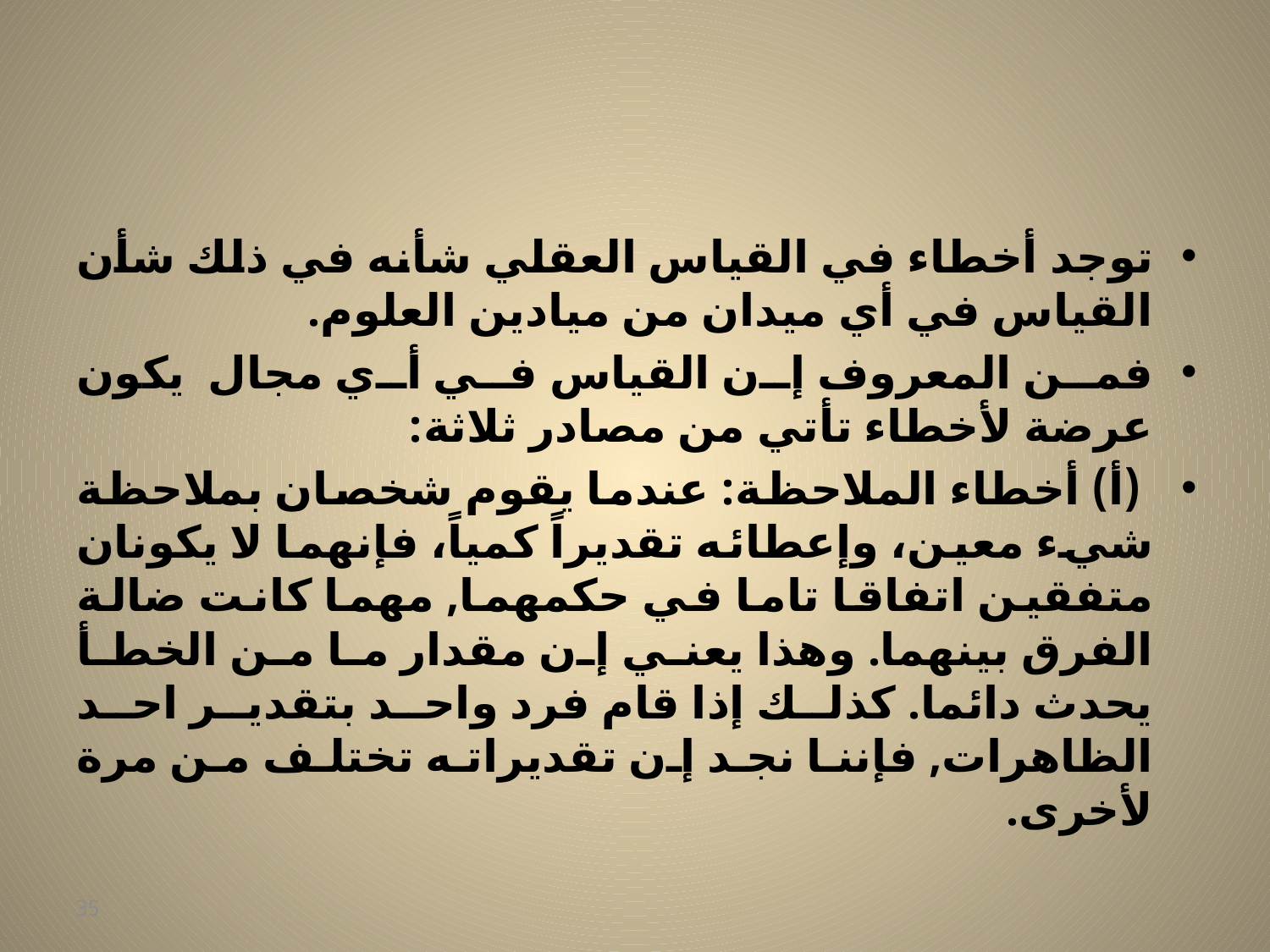

#
توجد أخطاء في القياس العقلي شأنه في ذلك شأن القياس في أي ميدان من ميادين العلوم.
فمن المعروف إن القياس في أي مجال  يكون عرضة لأخطاء تأتي من مصادر ثلاثة:
 (أ) أخطاء الملاحظة: عندما يقوم شخصان بملاحظة شيء معين، وإعطائه تقديراً كمياً، فإنهما لا يكونان متفقين اتفاقا تاما في حكمهما, مهما كانت ضالة الفرق بينهما. وهذا يعني إن مقدار ما من الخطأ يحدث دائما. كذلك إذا قام فرد واحد بتقدير احد الظاهرات, فإننا نجد إن تقديراته تختلف من مرة لأخرى.

35